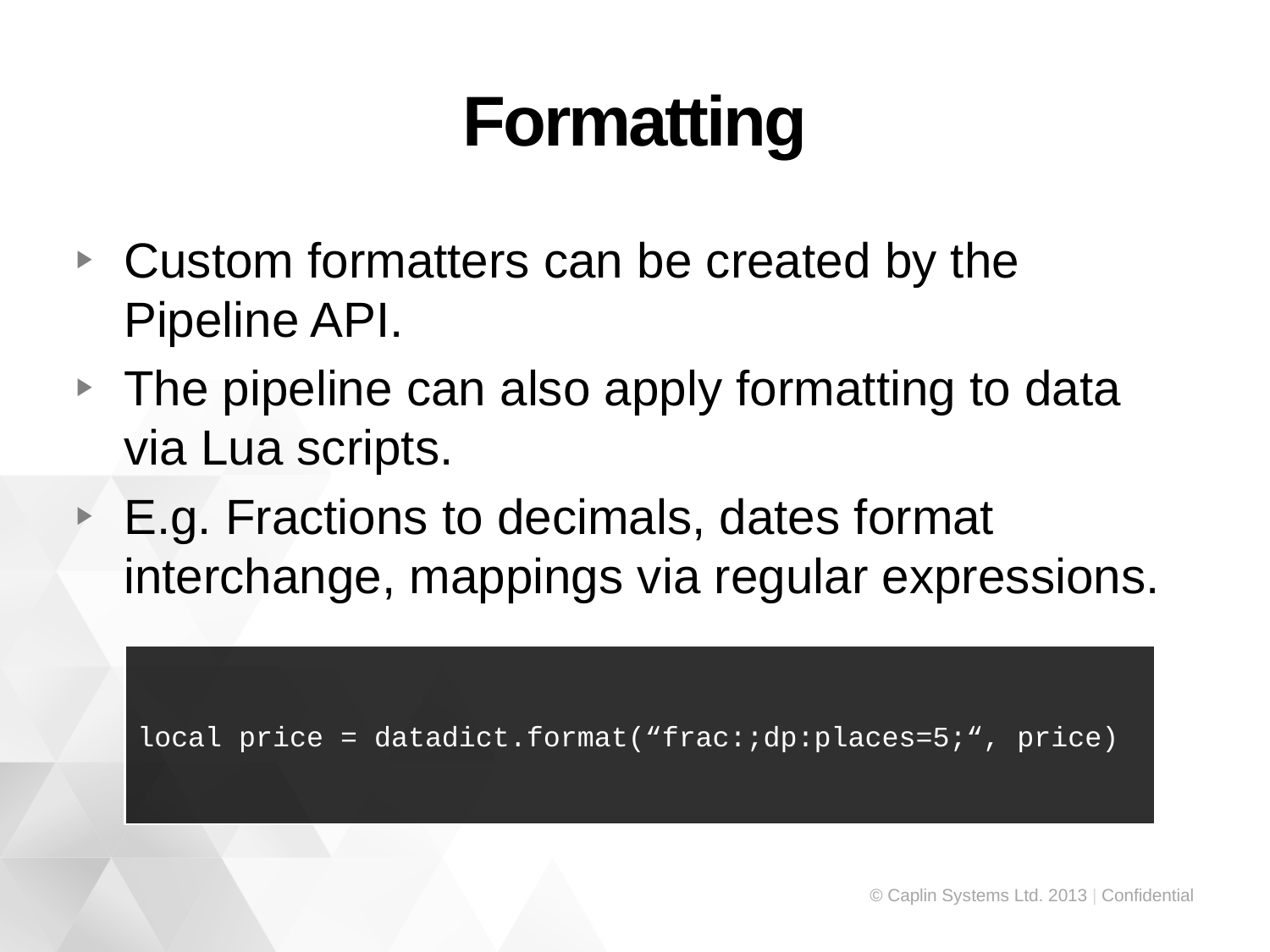

# Formatting
Custom formatters can be created by the Pipeline API.
The pipeline can also apply formatting to data via Lua scripts.
E.g. Fractions to decimals, dates format interchange, mappings via regular expressions.

local price = datadict.format(“frac:;dp:places=5;“, price)